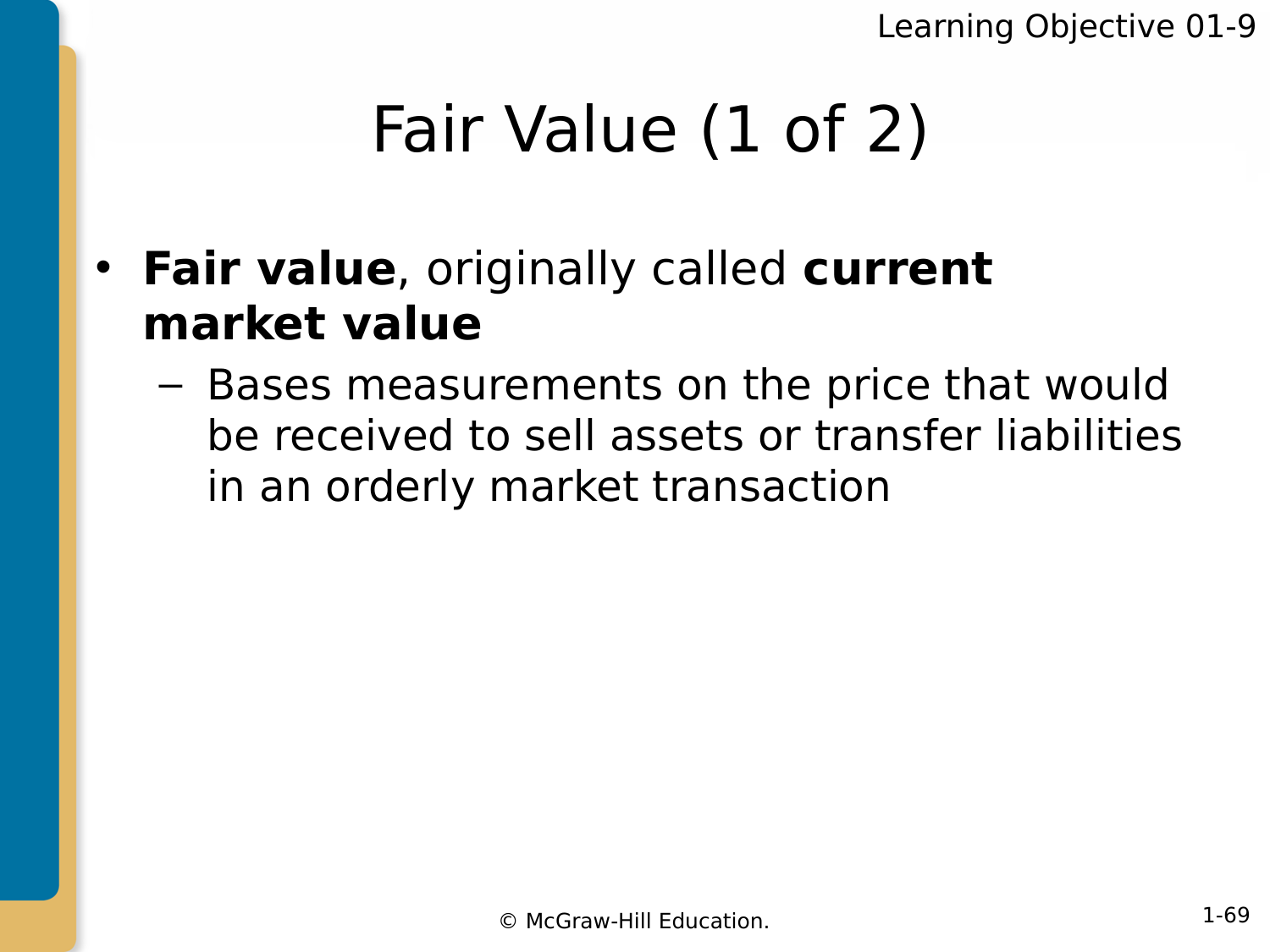

Learning Objective 01-9
# Fair Value (1 of 2)
Fair value, originally called current market value
Bases measurements on the price that would be received to sell assets or transfer liabilities in an orderly market transaction